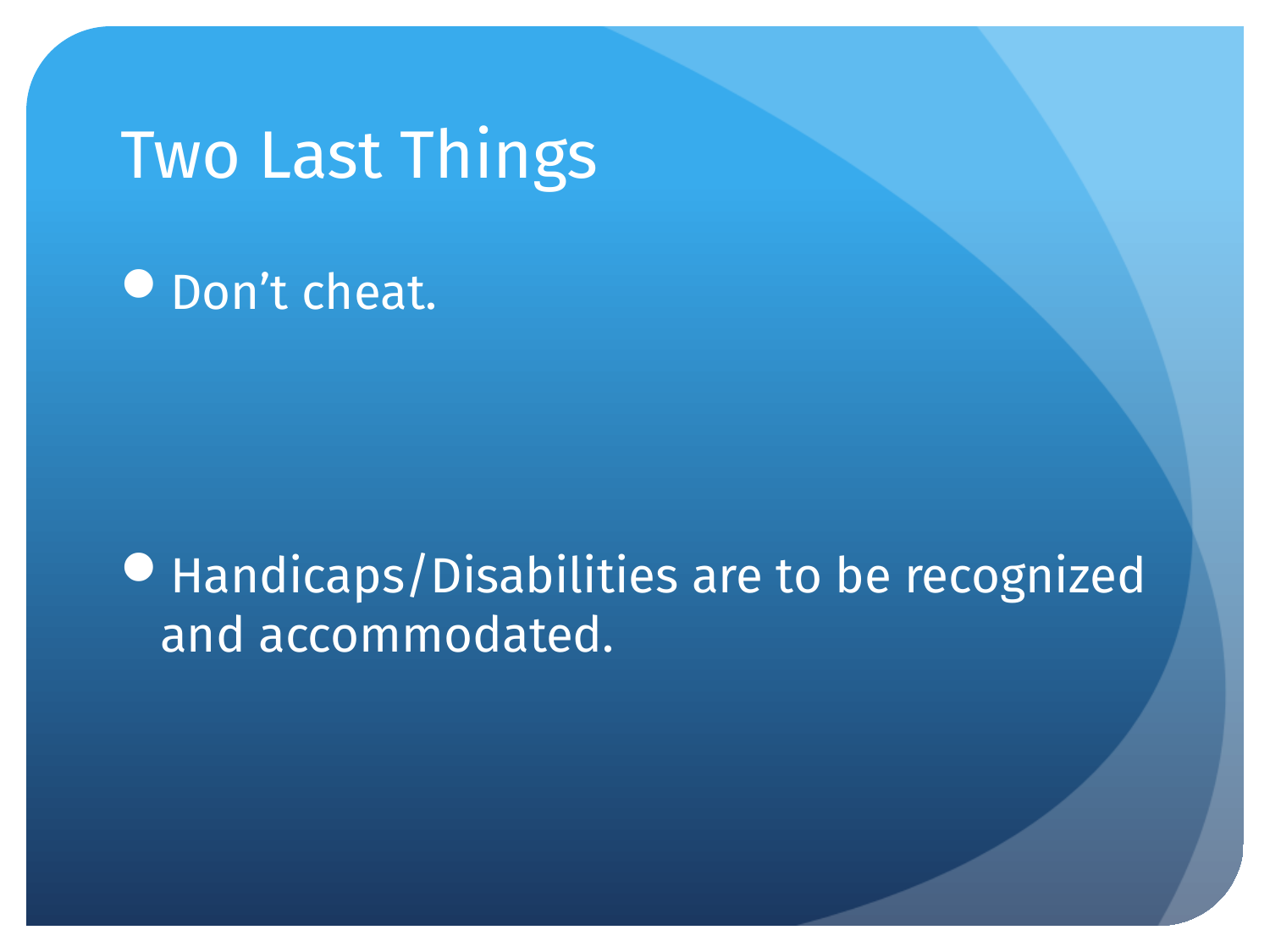

# Two Last Things
Don’t cheat.

Handicaps/Disabilities are to be recognized and accommodated.